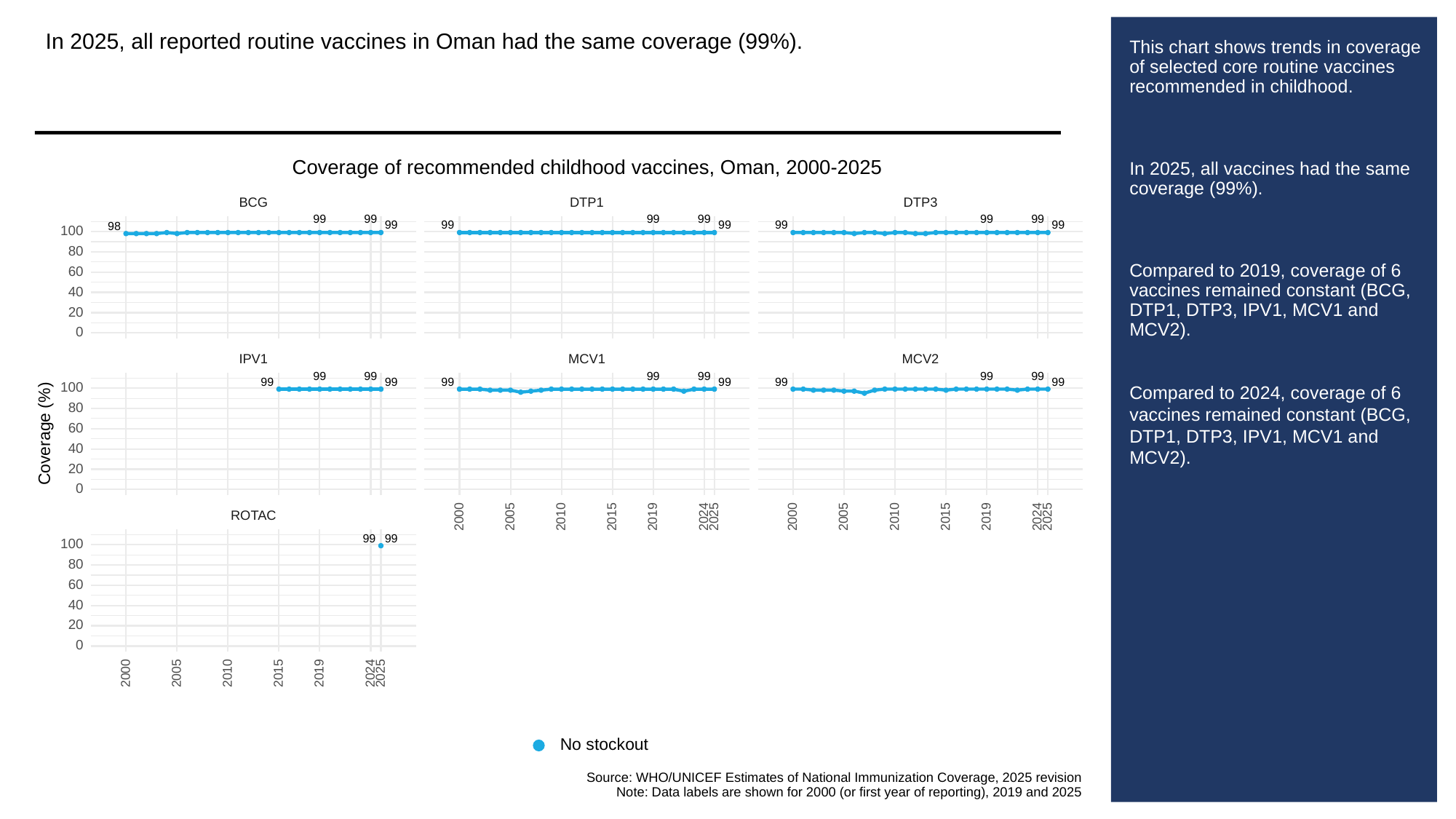

In 2025, all reported routine vaccines in Oman had the same coverage (99%).
# This chart shows trends in coverage of selected core routine vaccines recommended in childhood.

In 2025, all vaccines had the same coverage (99%).

Compared to 2019, coverage of 6 vaccines remained constant (BCG, DTP1, DTP3, IPV1, MCV1 and MCV2).

Compared to 2024, coverage of 6 vaccines remained constant (BCG, DTP1, DTP3, IPV1, MCV1 and MCV2).

Coverage of recommended childhood vaccines, Oman, 2000-2025
BCG
DTP3
DTP1
99
99
99
99
99
99

99
99
99
99
99
98
100

80

60

40

20

0

MCV1
MCV2
IPV1
99
99
99
99
99
99

99
99
99
99
99
99
100

80

60
Coverage (%)

40

20

0

ROTAC
2000
2005
2010
2015
2019
2024
2025
2000
2005
2010
2015
2019
2024
2025

99
99
100

80

60

40

20

0

2000
2005
2010
2015
2019
2024
2025
No stockout

Source: WHO/UNICEF Estimates of National Immunization Coverage, 2025 revision
Note: Data labels are shown for 2000 (or first year of reporting), 2019 and 2025